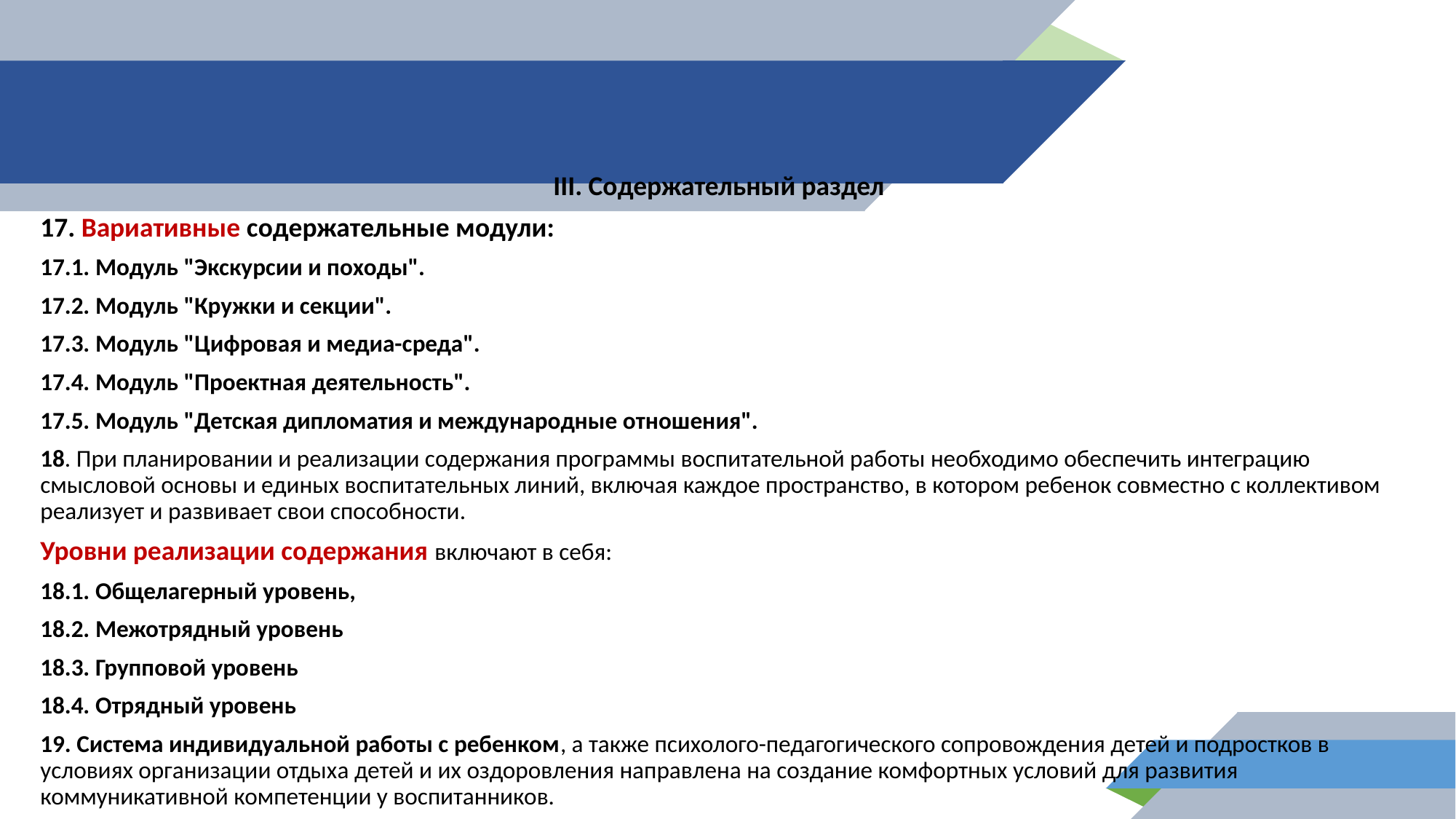

III. Содержательный раздел
17. Вариативные содержательные модули:
17.1. Модуль "Экскурсии и походы".
17.2. Модуль "Кружки и секции".
17.3. Модуль "Цифровая и медиа-среда".
17.4. Модуль "Проектная деятельность".
17.5. Модуль "Детская дипломатия и международные отношения".
18. При планировании и реализации содержания программы воспитательной работы необходимо обеспечить интеграцию смысловой основы и единых воспитательных линий, включая каждое пространство, в котором ребенок совместно с коллективом реализует и развивает свои способности.
Уровни реализации содержания включают в себя:
18.1. Общелагерный уровень,
18.2. Межотрядный уровень
18.3. Групповой уровень
18.4. Отрядный уровень
19. Система индивидуальной работы с ребенком, а также психолого-педагогического сопровождения детей и подростков в условиях организации отдыха детей и их оздоровления направлена на создание комфортных условий для развития коммуникативной компетенции у воспитанников.